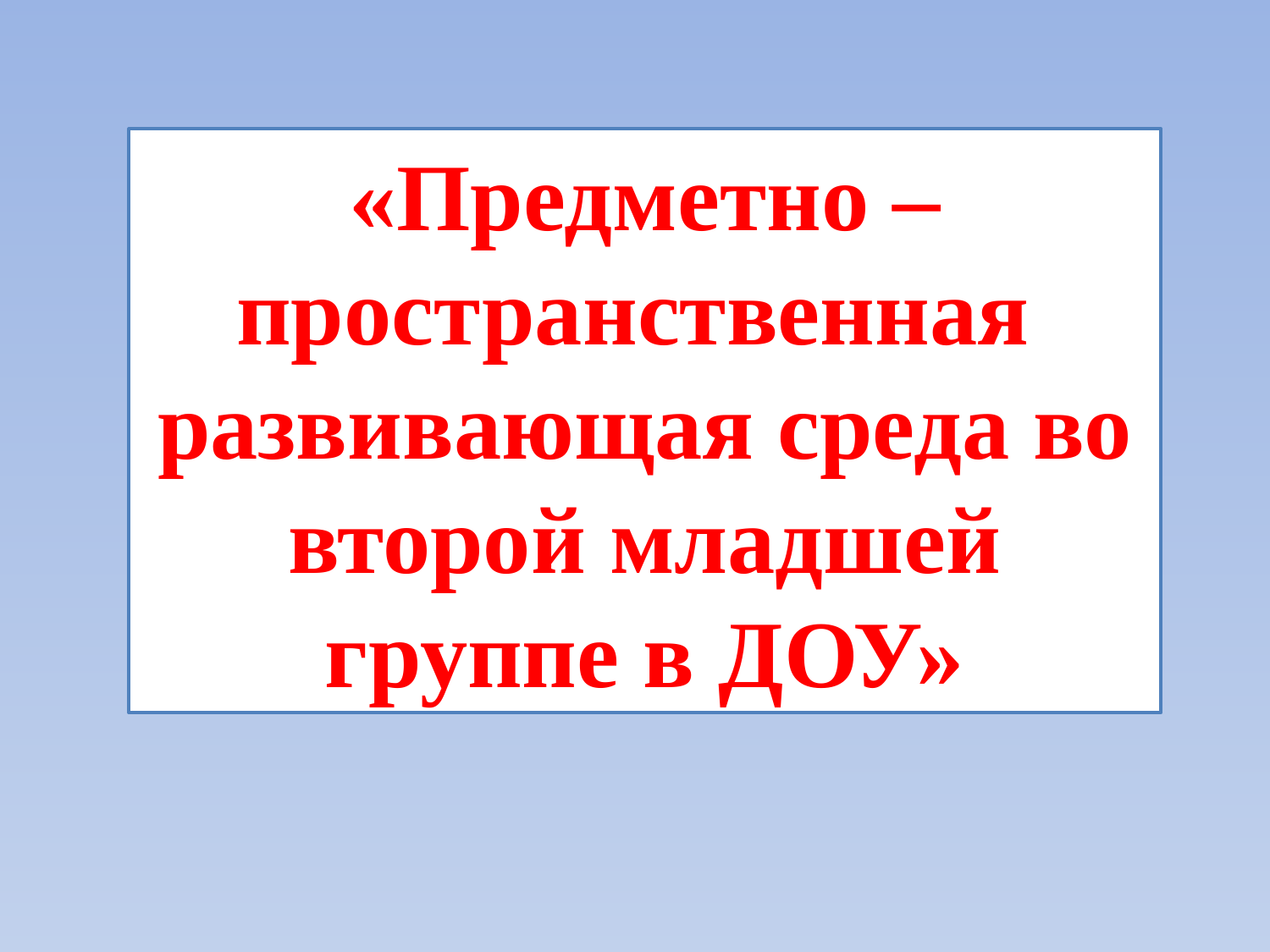

«Предметно – пространственная  развивающая среда во второй младшей группе в ДОУ»